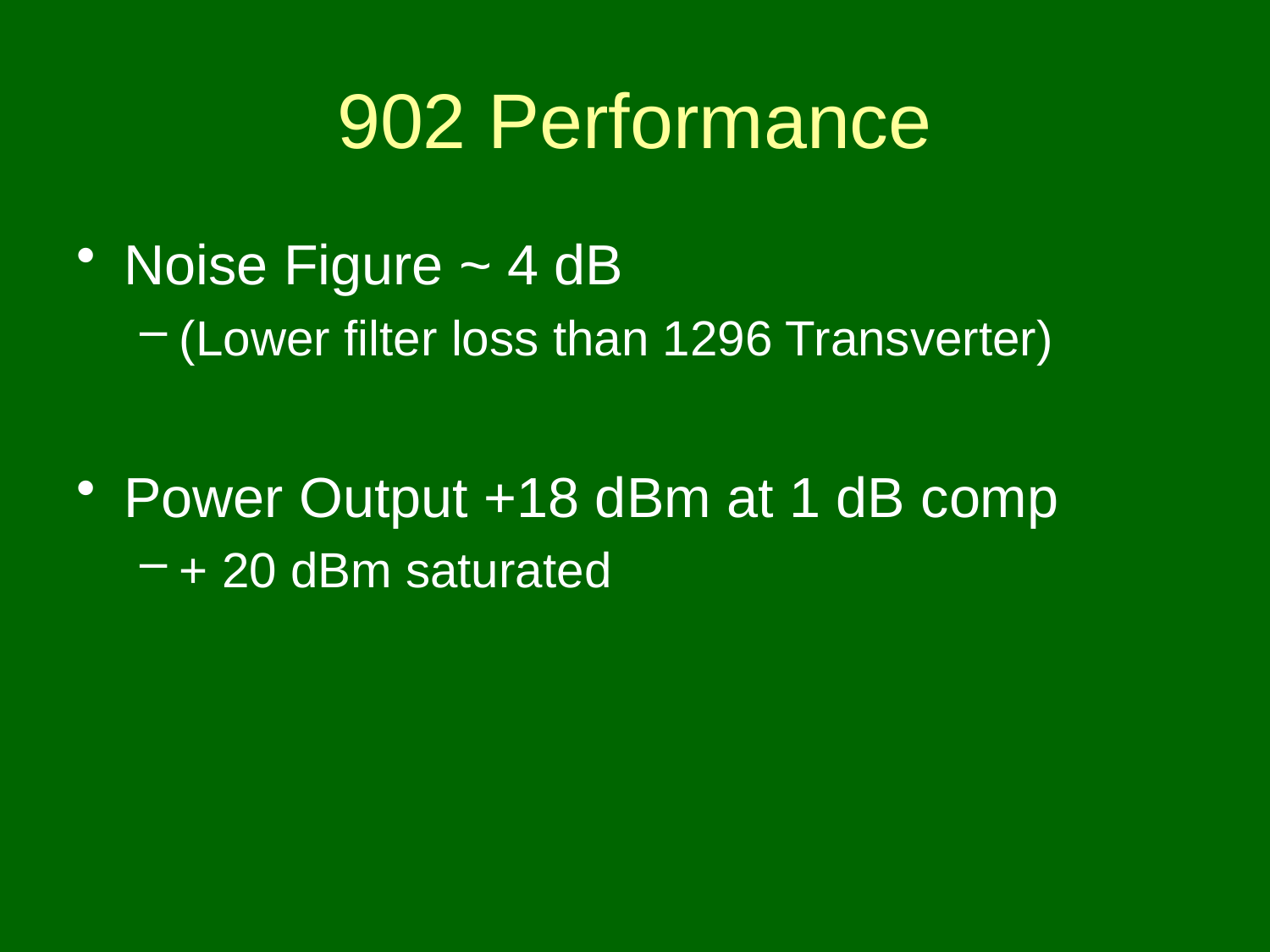

# 902 Performance
Noise Figure ~ 4 dB
(Lower filter loss than 1296 Transverter)

Power Output +18 dBm at 1 dB comp
+ 20 dBm saturated